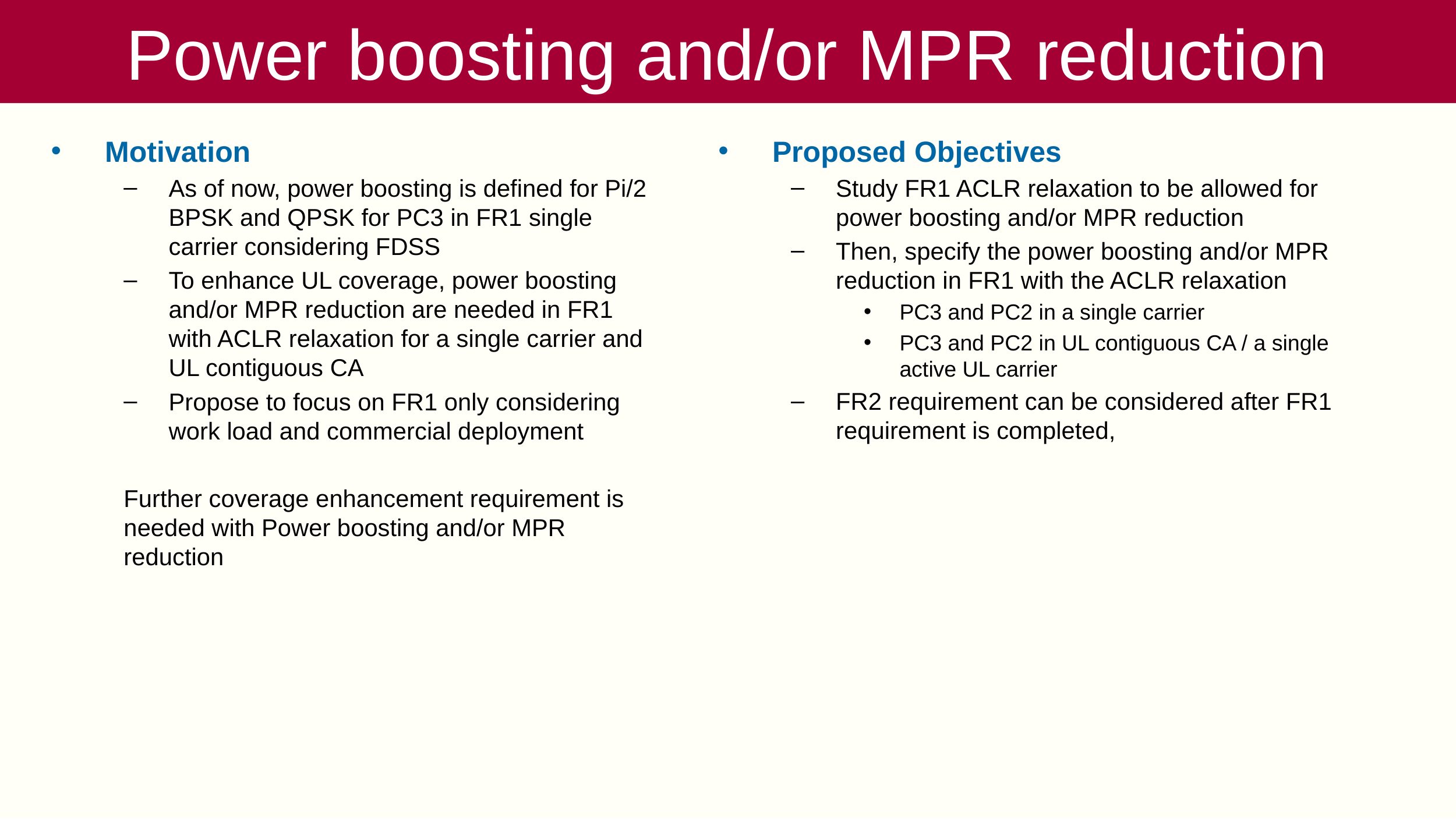

# Power boosting and/or MPR reduction
Proposed Objectives
Study FR1 ACLR relaxation to be allowed for power boosting and/or MPR reduction
Then, specify the power boosting and/or MPR reduction in FR1 with the ACLR relaxation
PC3 and PC2 in a single carrier
PC3 and PC2 in UL contiguous CA / a single active UL carrier
FR2 requirement can be considered after FR1 requirement is completed,
Motivation
As of now, power boosting is defined for Pi/2 BPSK and QPSK for PC3 in FR1 single carrier considering FDSS
To enhance UL coverage, power boosting and/or MPR reduction are needed in FR1 with ACLR relaxation for a single carrier and UL contiguous CA
Propose to focus on FR1 only considering work load and commercial deployment

Further coverage enhancement requirement is needed with Power boosting and/or MPR reduction